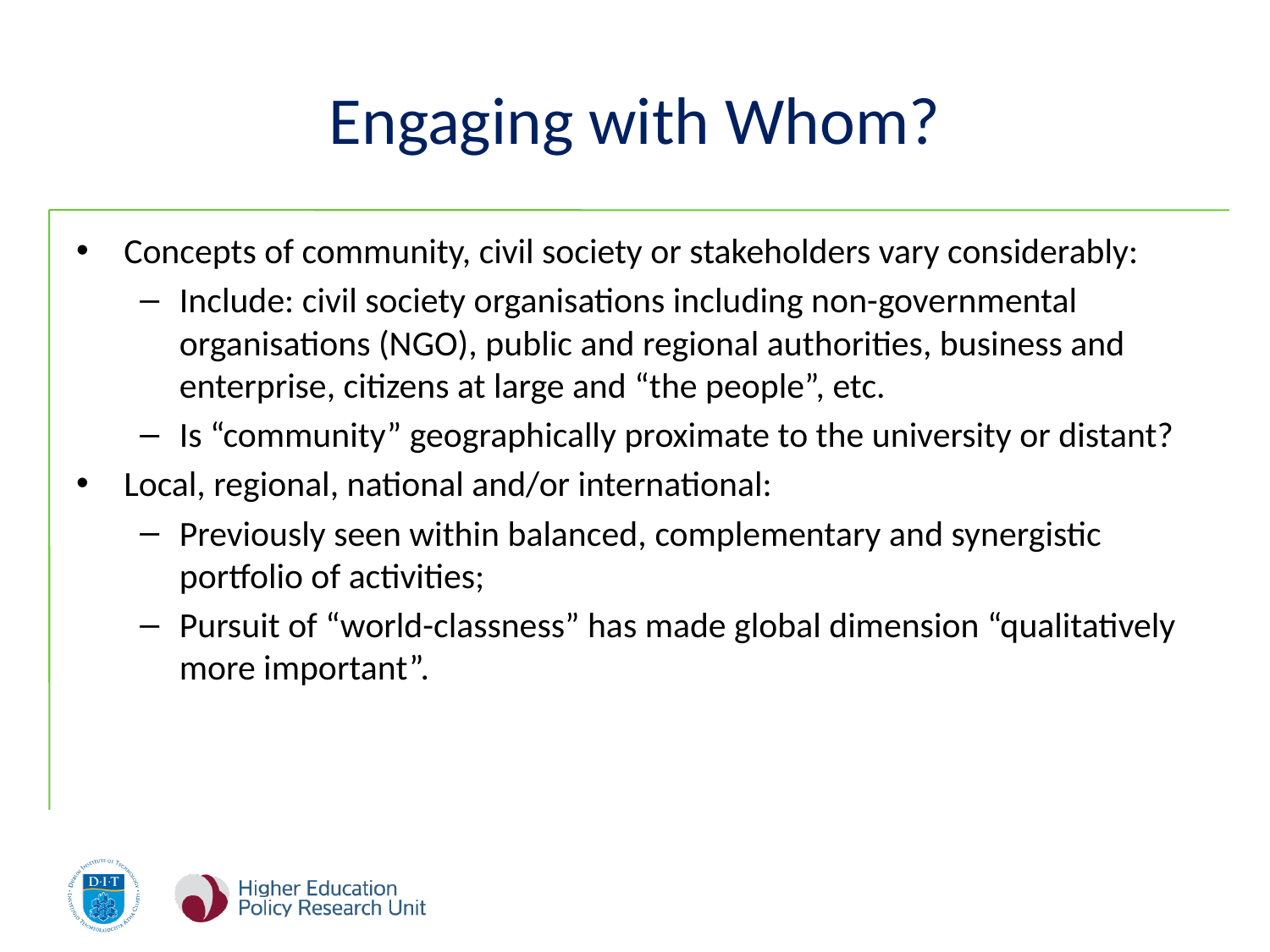

# Engaging with Whom?
Concepts of community, civil society or stakeholders vary considerably:
Include: civil society organisations including non-governmental organisations (NGO), public and regional authorities, business and enterprise, citizens at large and “the people”, etc.
Is “community” geographically proximate to the university or distant?
Local, regional, national and/or international:
Previously seen within balanced, complementary and synergistic portfolio of activities;
Pursuit of “world-classness” has made global dimension “qualitatively more important”.